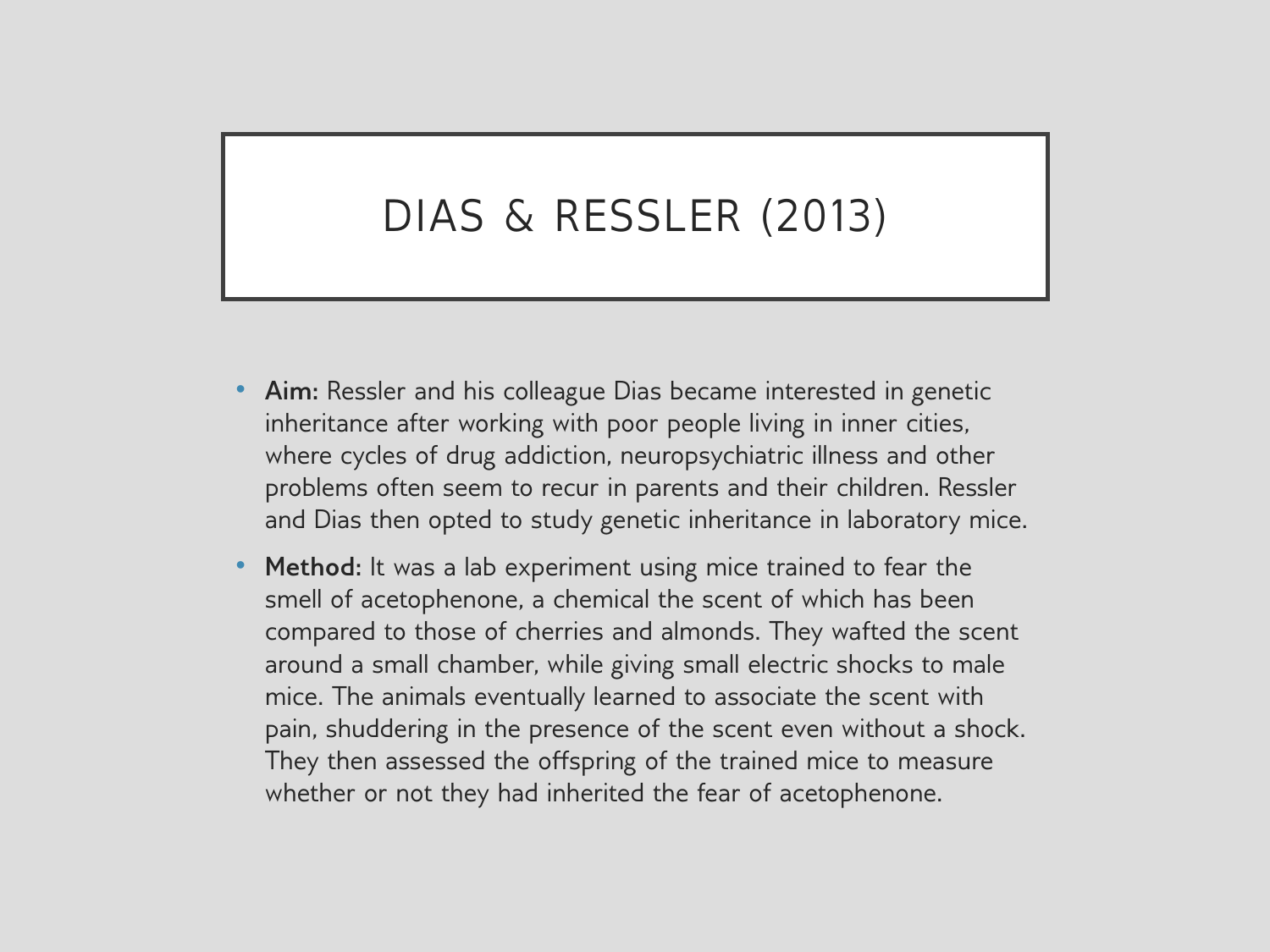

# Dias & ressler (2013)
Aim: Ressler and his colleague Dias became interested in genetic inheritance after working with poor people living in inner cities, where cycles of drug addiction, neuropsychiatric illness and other problems often seem to recur in parents and their children. Ressler and Dias then opted to study genetic inheritance in laboratory mice.
Method: It was a lab experiment using mice trained to fear the smell of acetophenone, a chemical the scent of which has been compared to those of cherries and almonds. They wafted the scent around a small chamber, while giving small electric shocks to male mice. The animals eventually learned to associate the scent with pain, shuddering in the presence of the scent even without a shock. They then assessed the offspring of the trained mice to measure whether or not they had inherited the fear of acetophenone.